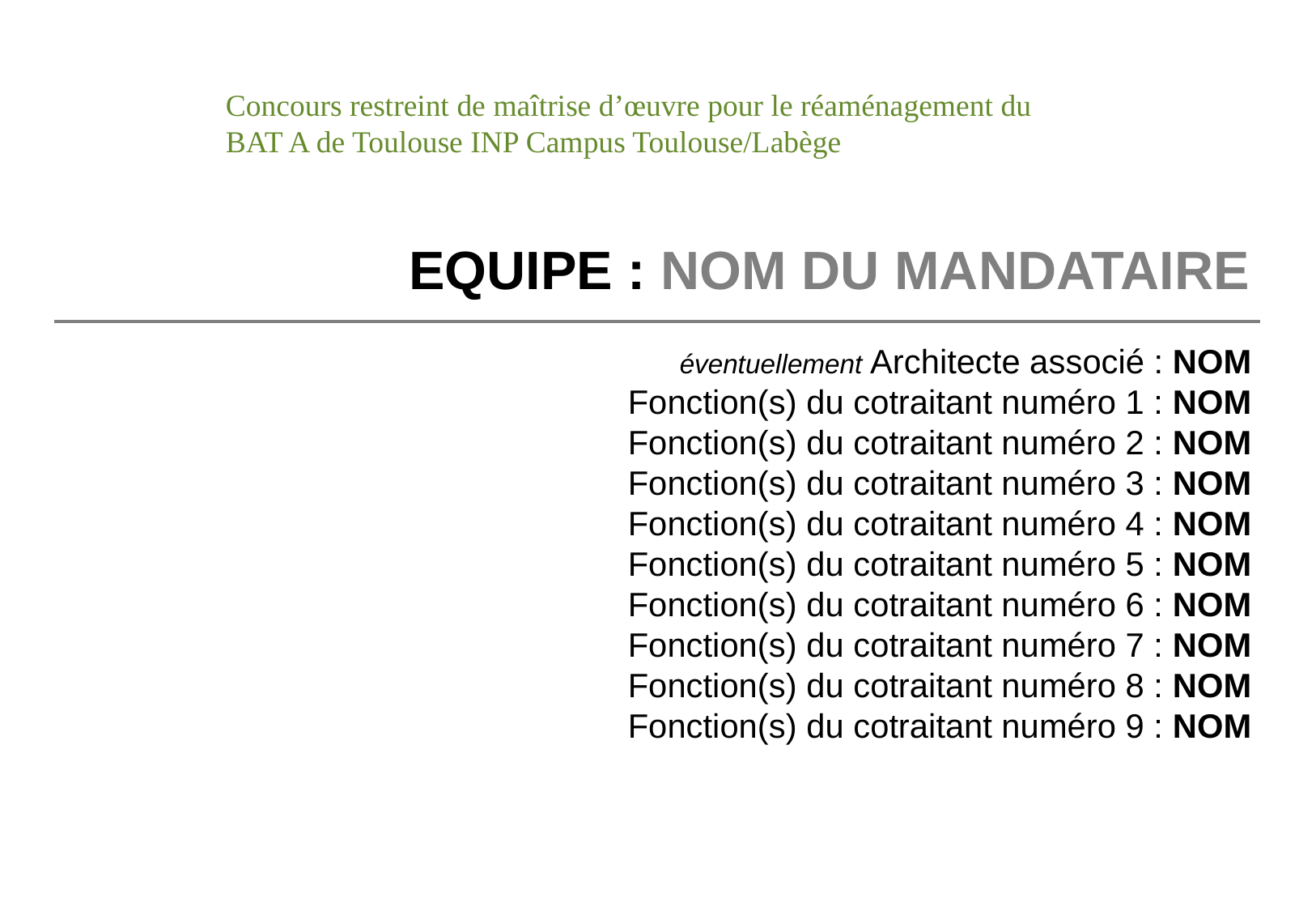

Concours restreint de maîtrise d’œuvre pour le réaménagement du BAT A de Toulouse INP Campus Toulouse/Labège
EQUIPE : NOM DU MANDATAIRE
éventuellement Architecte associé : NOM
Fonction(s) du cotraitant numéro 1 : NOM
Fonction(s) du cotraitant numéro 2 : NOM
Fonction(s) du cotraitant numéro 3 : NOM
Fonction(s) du cotraitant numéro 4 : NOM
Fonction(s) du cotraitant numéro 5 : NOM
Fonction(s) du cotraitant numéro 6 : NOM
Fonction(s) du cotraitant numéro 7 : NOM
Fonction(s) du cotraitant numéro 8 : NOM
Fonction(s) du cotraitant numéro 9 : NOM